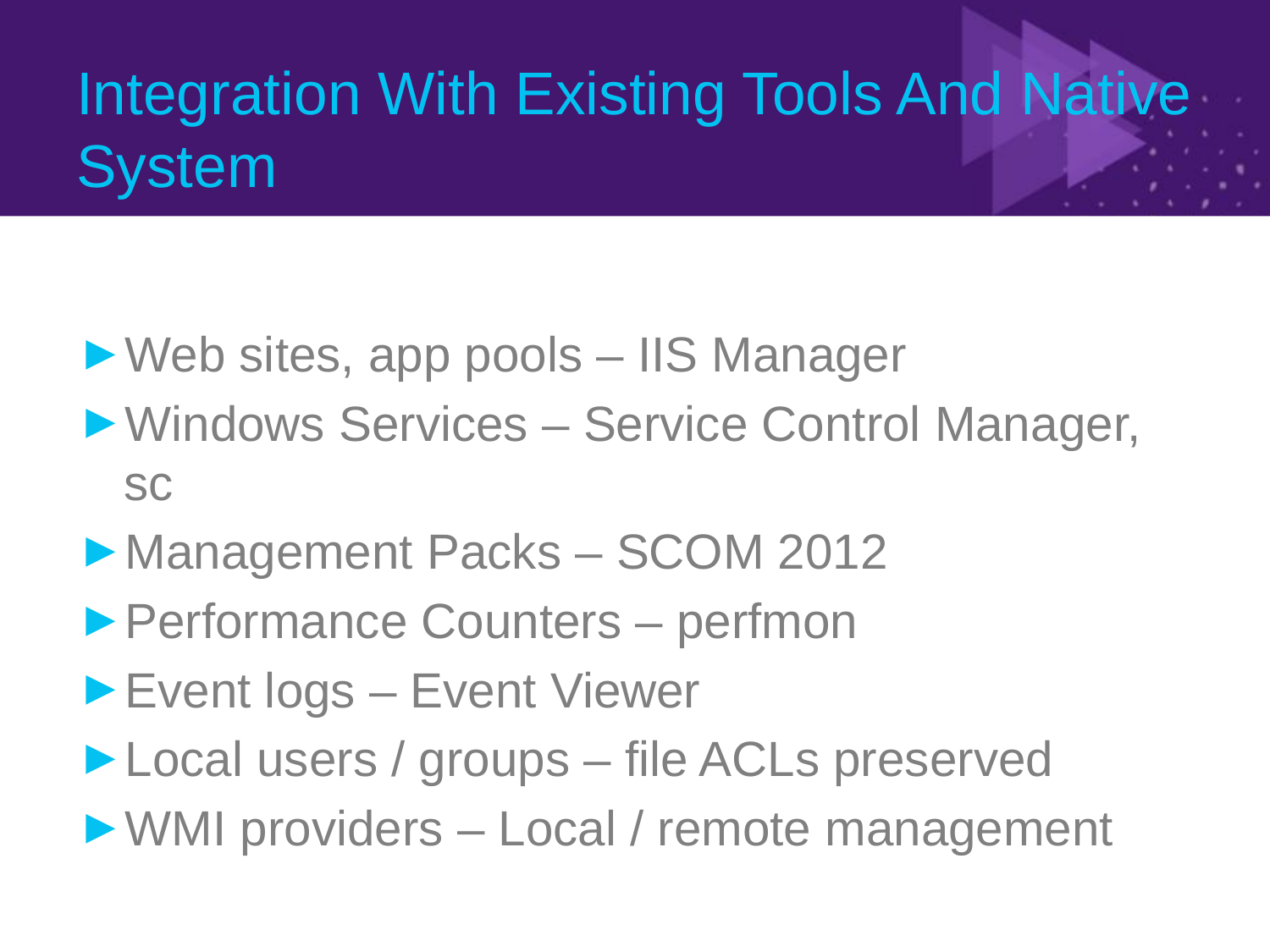

# Integration With Existing Tools And Native System
Web sites, app pools – IIS Manager
Windows Services – Service Control Manager, sc
Management Packs – SCOM 2012
Performance Counters – perfmon
Event logs – Event Viewer
Local users / groups – file ACLs preserved
WMI providers – Local / remote management